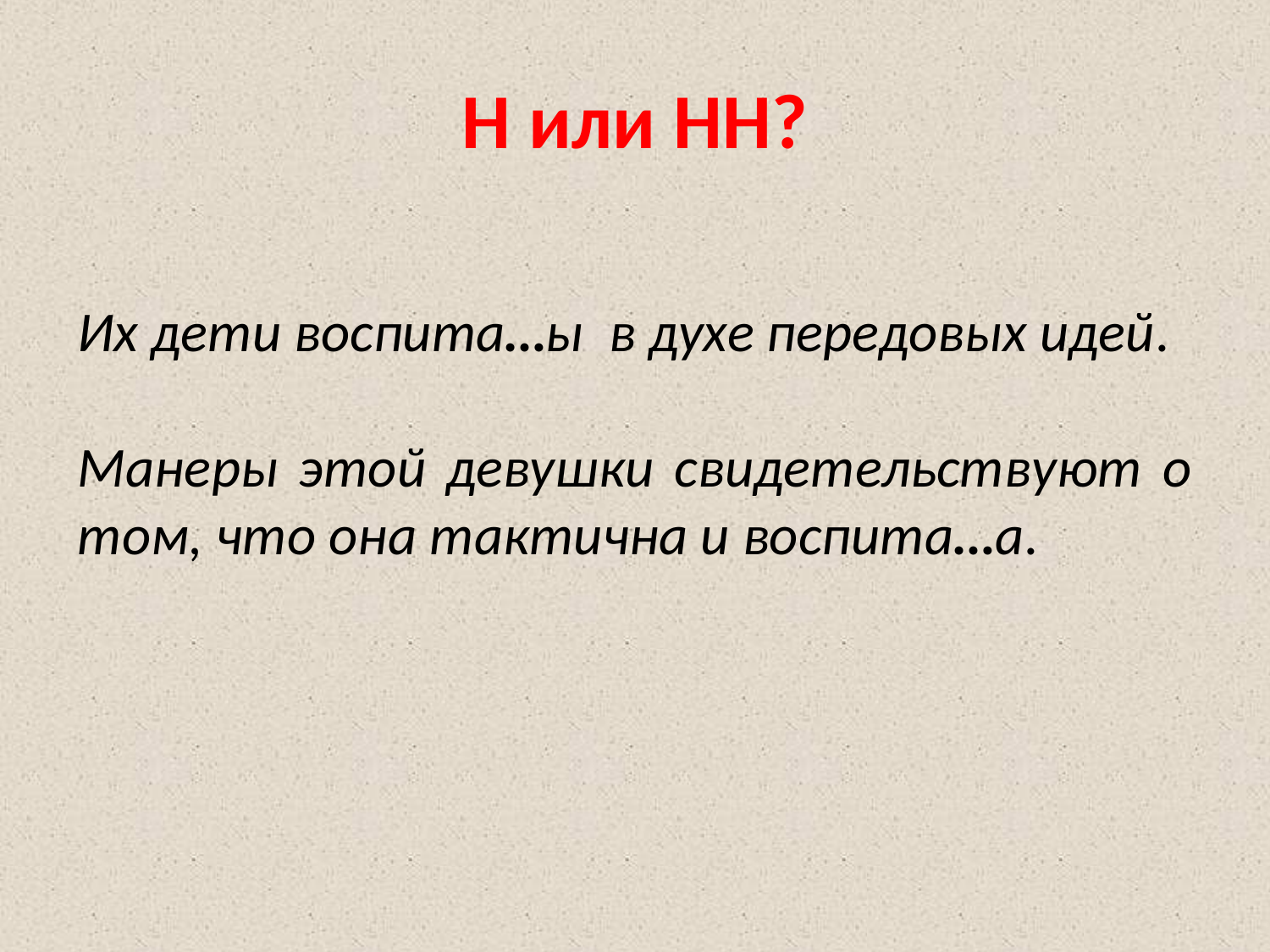

# Н или НН?
Их дети воспита…ы  в духе передовых идей.

Манеры этой девушки свидетельствуют о том, что она тактична и воспита…а.